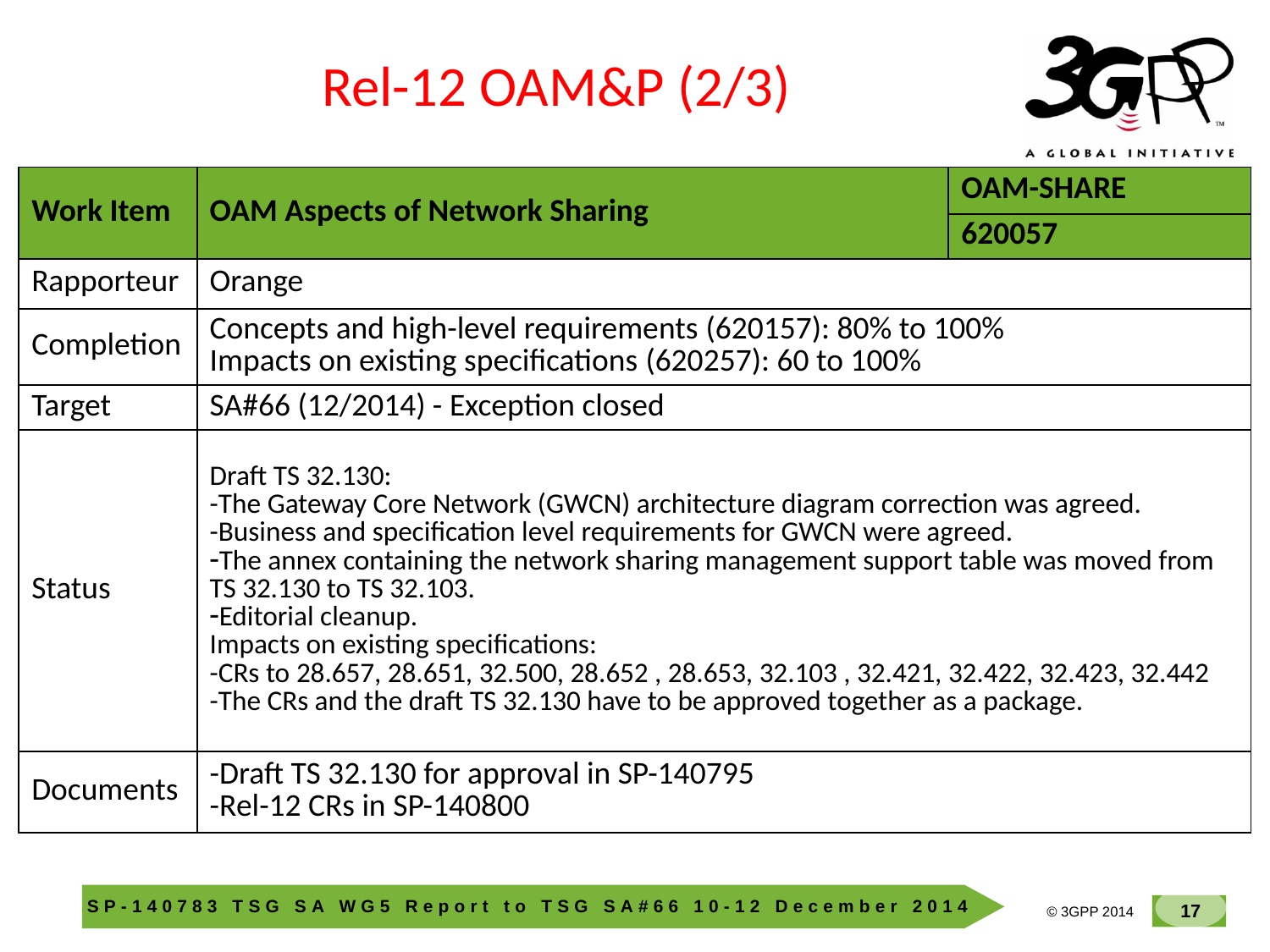

Rel-12 OAM&P (2/3)
| Work Item | OAM Aspects of Network Sharing | OAM-SHARE |
| --- | --- | --- |
|  |  | 620057 |
| Rapporteur | Orange |  |
| Completion | Concepts and high-level requirements (620157): 80% to 100% Impacts on existing specifications (620257): 60 to 100% |  |
| Target | SA#66 (12/2014) - Exception closed |  |
| Status | Draft TS 32.130: -The Gateway Core Network (GWCN) architecture diagram correction was agreed. -Business and specification level requirements for GWCN were agreed. The annex containing the network sharing management support table was moved from TS 32.130 to TS 32.103. Editorial cleanup. Impacts on existing specifications: -CRs to 28.657, 28.651, 32.500, 28.652 , 28.653, 32.103 , 32.421, 32.422, 32.423, 32.442 -The CRs and the draft TS 32.130 have to be approved together as a package. |  |
| Documents | -Draft TS 32.130 for approval in SP-140795 -Rel-12 CRs in SP-140800 |  |